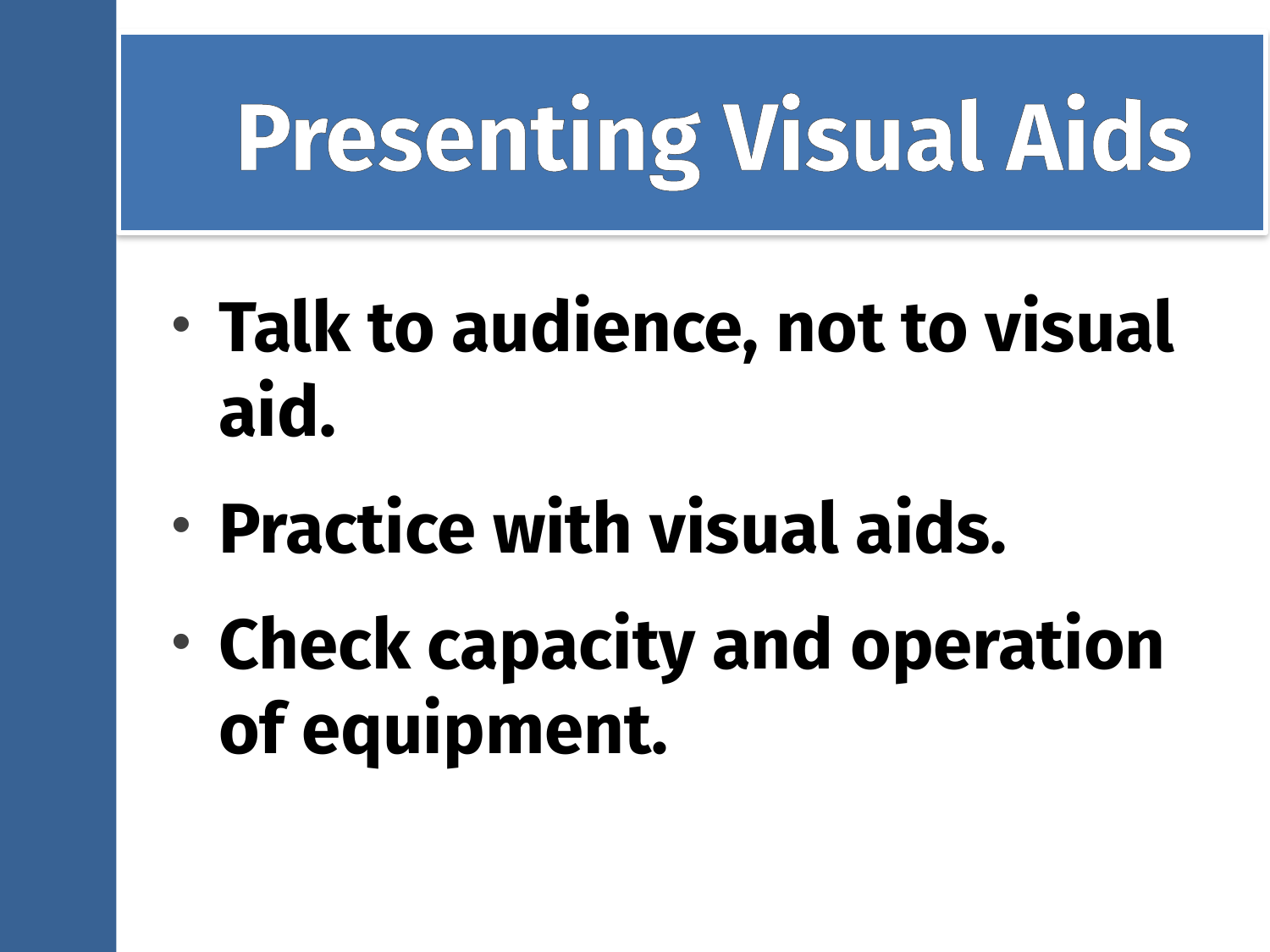

# Presenting Visual Aids
Talk to audience, not to visual aid.
Practice with visual aids.
Check capacity and operation of equipment.